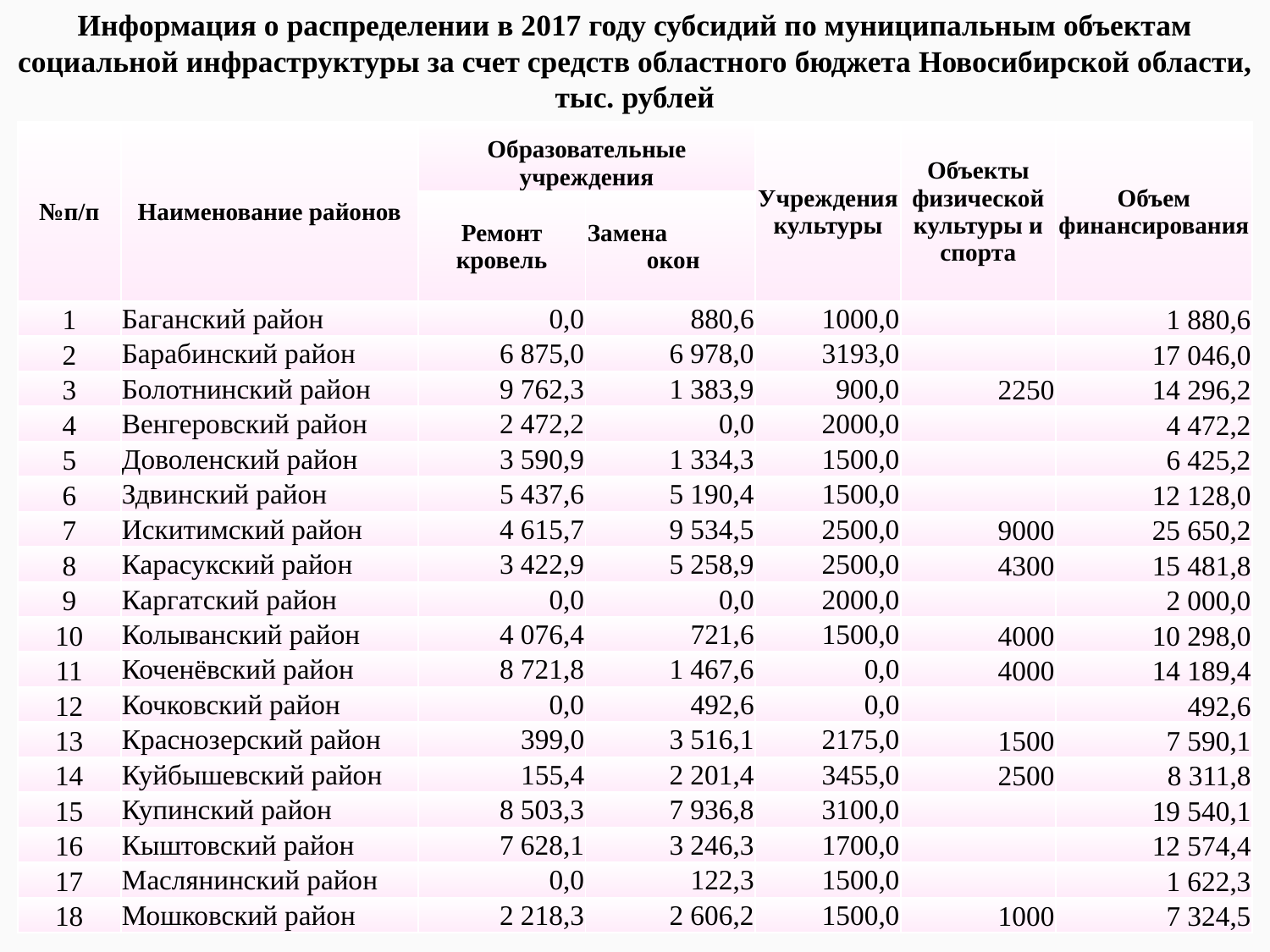

Информация о распределении в 2017 году субсидий по муниципальным объектам социальной инфраструктуры за счет средств областного бюджета Новосибирской области, тыс. рублей
| №п/п | Наименование районов | Образовательные учреждения |  | Учреждения культуры | Объекты физической культуры и спорта | Объем финансирования |
| --- | --- | --- | --- | --- | --- | --- |
|  |  | Ремонт кровель | Замена окон |  |  |  |
| 1 | Баганский район | 0,0 | 880,6 | 1000,0 |  | 1 880,6 |
| 2 | Барабинский район | 6 875,0 | 6 978,0 | 3193,0 |  | 17 046,0 |
| 3 | Болотнинский район | 9 762,3 | 1 383,9 | 900,0 | 2250 | 14 296,2 |
| 4 | Венгеровский район | 2 472,2 | 0,0 | 2000,0 |  | 4 472,2 |
| 5 | Доволенский район | 3 590,9 | 1 334,3 | 1500,0 |  | 6 425,2 |
| 6 | Здвинский район | 5 437,6 | 5 190,4 | 1500,0 |  | 12 128,0 |
| 7 | Искитимский район | 4 615,7 | 9 534,5 | 2500,0 | 9000 | 25 650,2 |
| 8 | Карасукский район | 3 422,9 | 5 258,9 | 2500,0 | 4300 | 15 481,8 |
| 9 | Каргатский район | 0,0 | 0,0 | 2000,0 |  | 2 000,0 |
| 10 | Колыванский район | 4 076,4 | 721,6 | 1500,0 | 4000 | 10 298,0 |
| 11 | Коченёвский район | 8 721,8 | 1 467,6 | 0,0 | 4000 | 14 189,4 |
| 12 | Кочковский район | 0,0 | 492,6 | 0,0 |  | 492,6 |
| 13 | Краснозерский район | 399,0 | 3 516,1 | 2175,0 | 1500 | 7 590,1 |
| 14 | Куйбышевский район | 155,4 | 2 201,4 | 3455,0 | 2500 | 8 311,8 |
| 15 | Купинский район | 8 503,3 | 7 936,8 | 3100,0 |  | 19 540,1 |
| 16 | Кыштовский район | 7 628,1 | 3 246,3 | 1700,0 |  | 12 574,4 |
| 17 | Маслянинский район | 0,0 | 122,3 | 1500,0 |  | 1 622,3 |
| 18 | Мошковский район | 2 218,3 | 2 606,2 | 1500,0 | 1000 | 7 324,5 |